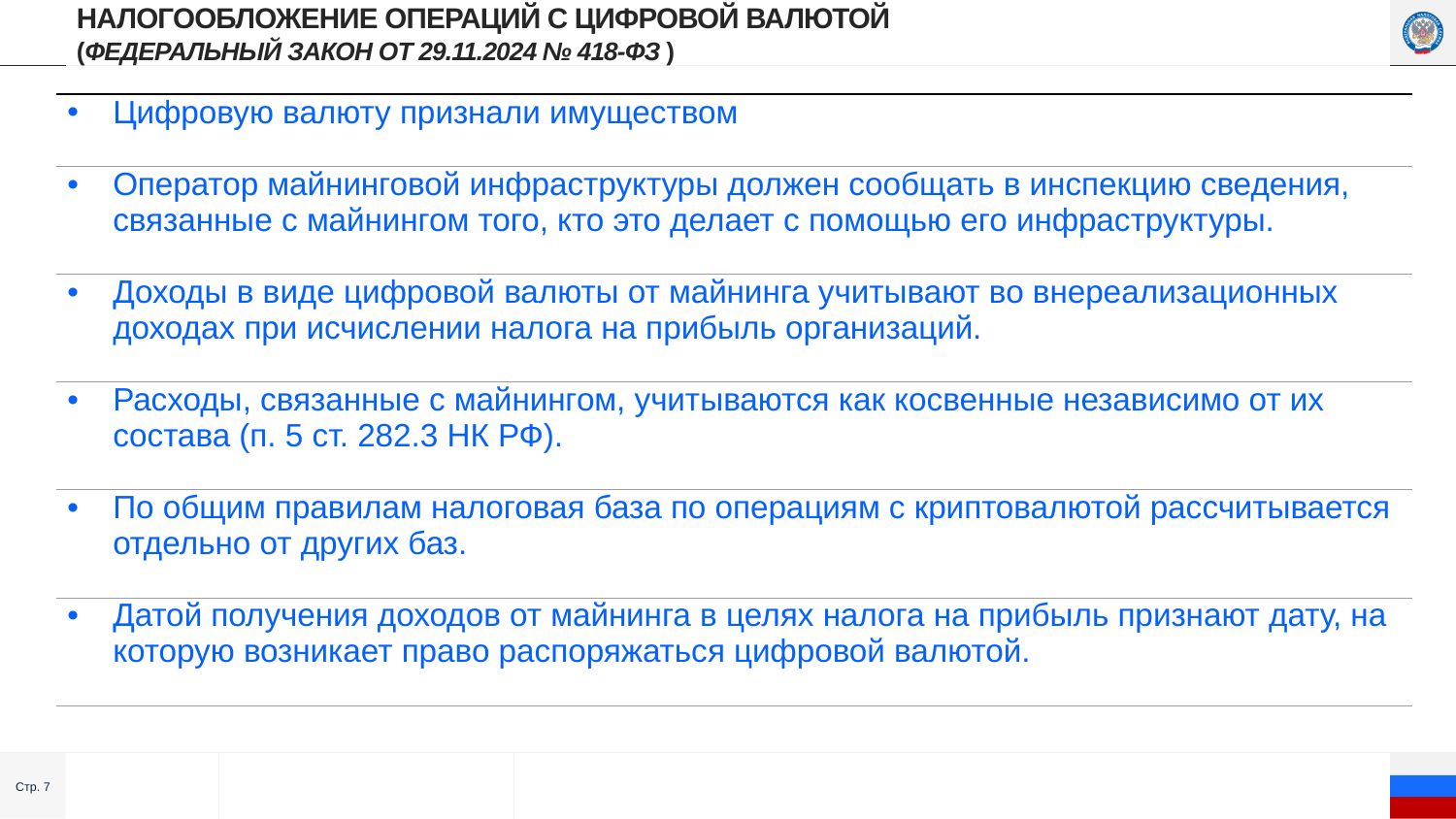

# Налогообложение операций с цифровой валютой (Федеральный закон от 29.11.2024 № 418-ФЗ )
| Цифровую валюту признали имуществом |
| --- |
| Оператор майнинговой инфраструктуры должен сообщать в инспекцию сведения, связанные с майнингом того, кто это делает с помощью его инфраструктуры. |
| Доходы в виде цифровой валюты от майнинга учитывают во внереализационных доходах при исчислении налога на прибыль организаций. |
| Расходы, связанные с майнингом, учитываются как косвенные независимо от их состава (п. 5 ст. 282.3 НК РФ). |
| По общим правилам налоговая база по операциям с криптовалютой рассчитывается отдельно от других баз. |
| Датой получения доходов от майнинга в целях налога на прибыль признают дату, на которую возникает право распоряжаться цифровой валютой. |